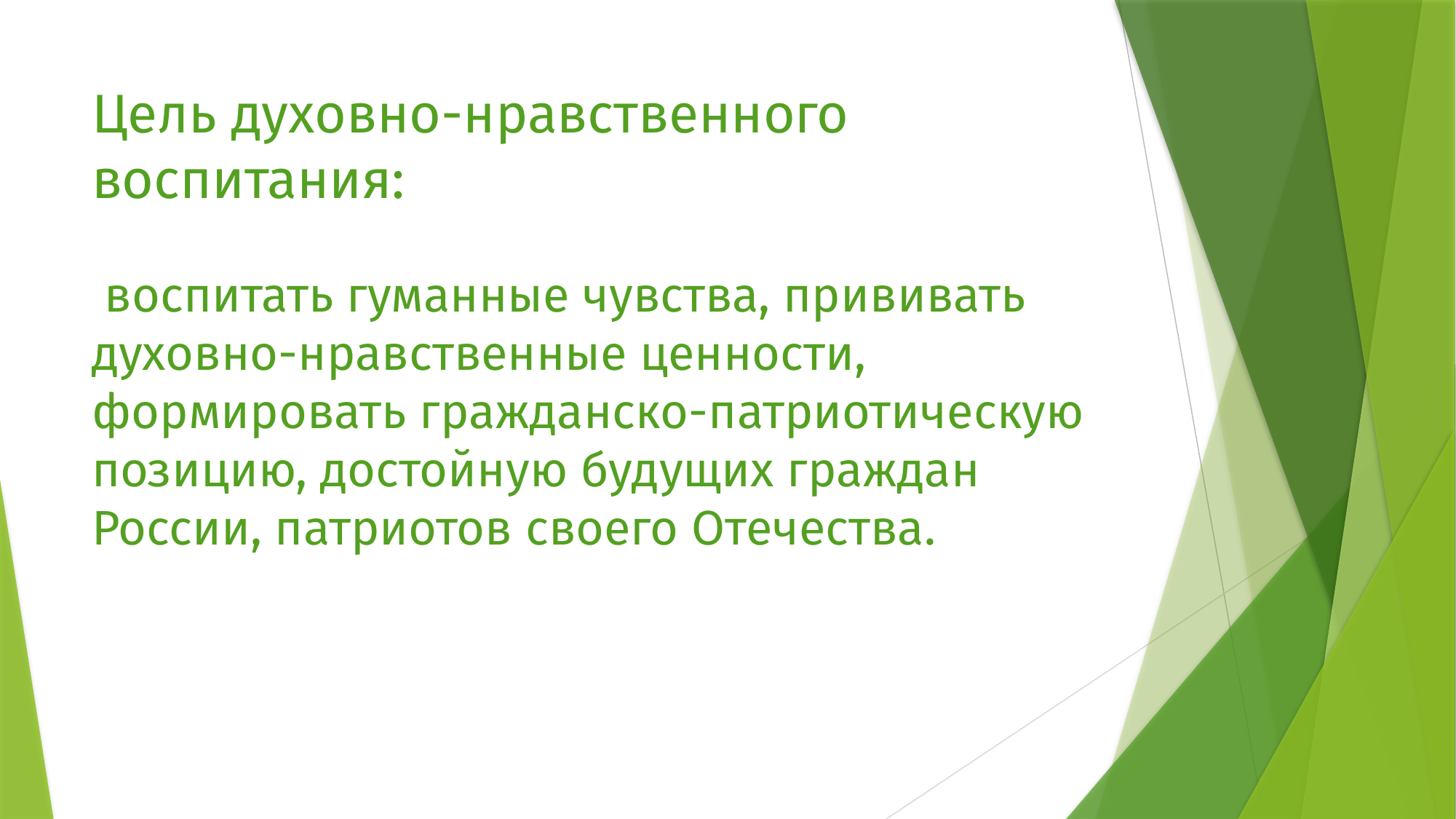

# Цель духовно-нравственного воспитания:
 воспитать гуманные чувства, прививать духовно-нравственные ценности, формировать гражданско-патриотическую позицию, достойную будущих граждан России, патриотов своего Отечества.